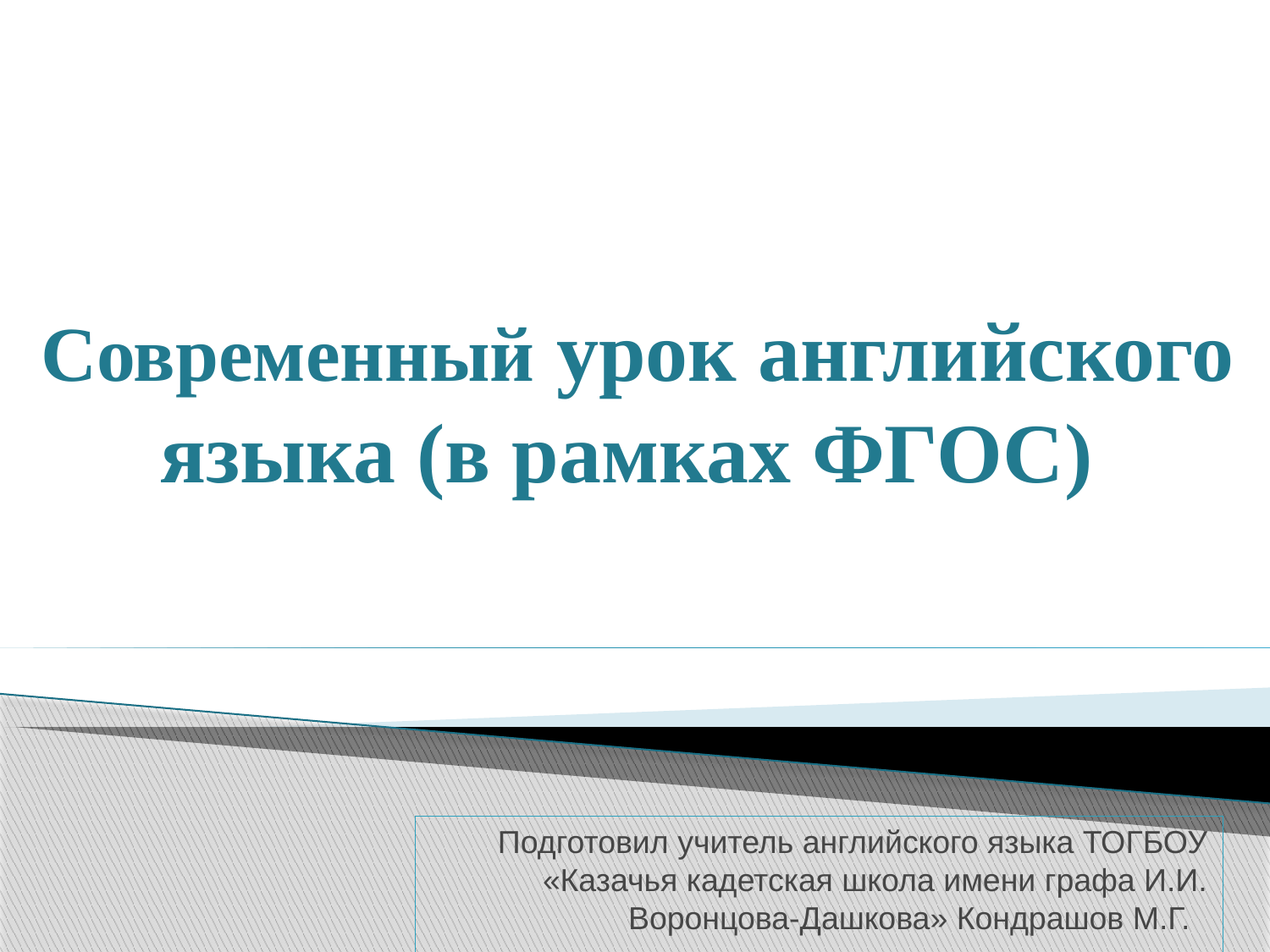

# Современный урок английского языка (в рамках ФГОС)
Подготовил учитель английского языка ТОГБОУ «Казачья кадетская школа имени графа И.И. Воронцова-Дашкова» Кондрашов М.Г.